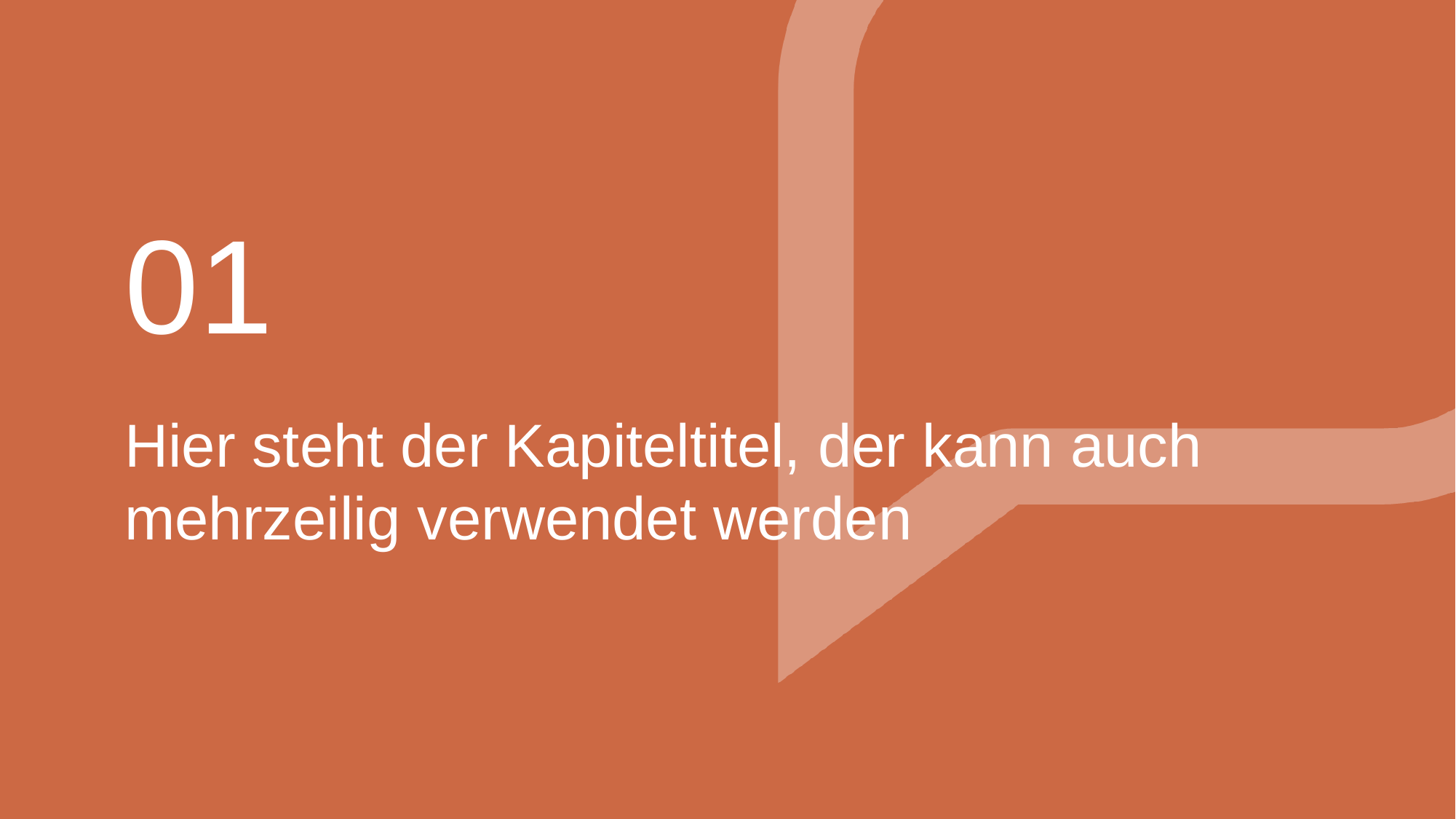

# 01
Hier steht der Kapiteltitel, der kann auch mehrzeilig verwendet werden
Fußzeile
5